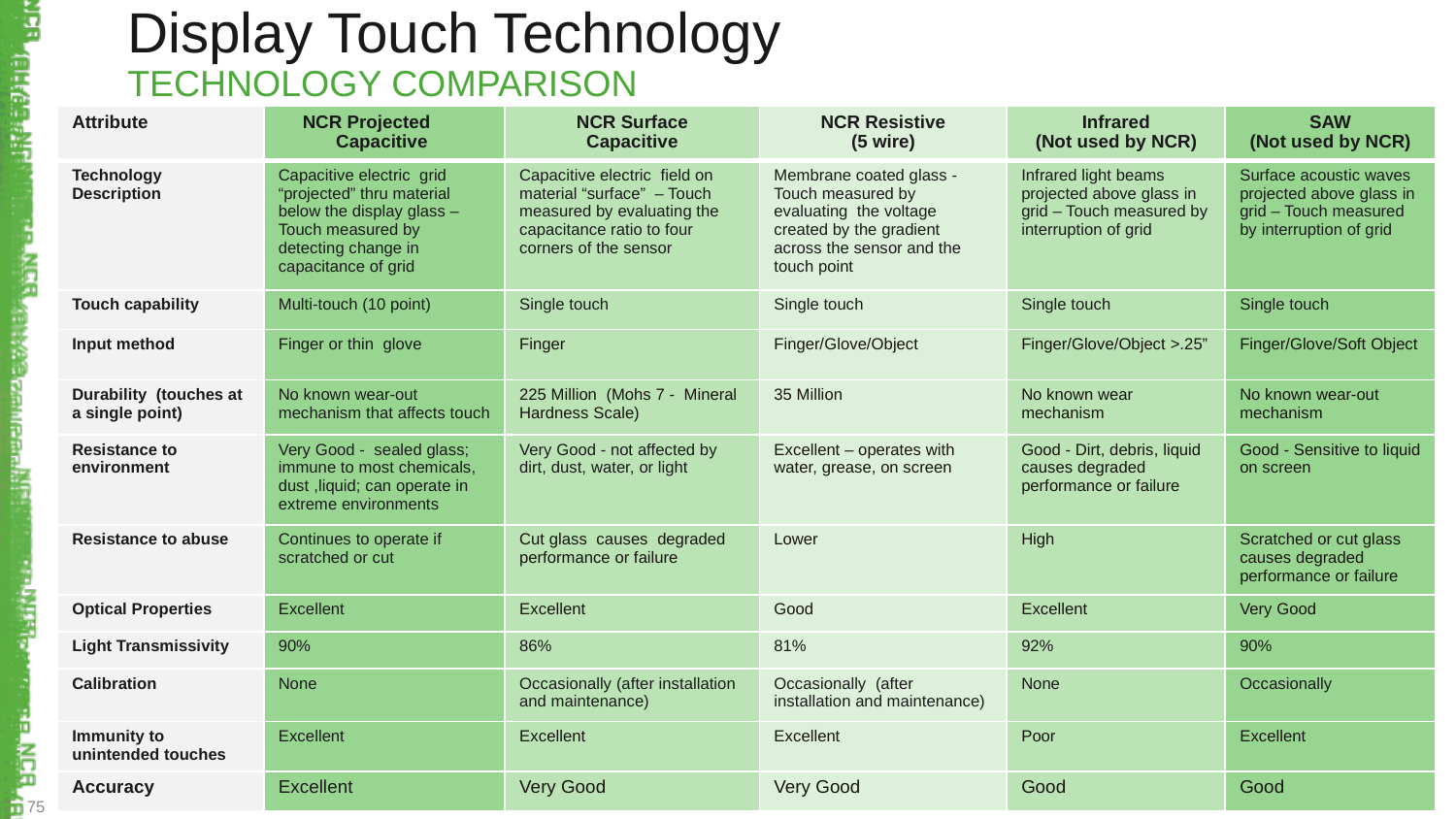

Display Touch Technology
TECHNOLOGY COMPARISON
| Attribute | NCR Projected Capacitive | NCR Surface Capacitive | NCR Resistive (5 wire) | Infrared (Not used by NCR) | SAW (Not used by NCR) |
| --- | --- | --- | --- | --- | --- |
| Technology Description | Capacitive electric grid “projected” thru material below the display glass – Touch measured by detecting change in capacitance of grid | Capacitive electric field on material “surface” – Touch measured by evaluating the capacitance ratio to four corners of the sensor | Membrane coated glass - Touch measured by evaluating the voltage created by the gradient across the sensor and the touch point | Infrared light beams projected above glass in grid – Touch measured by interruption of grid | Surface acoustic waves projected above glass in grid – Touch measured by interruption of grid |
| Touch capability | Multi-touch (10 point) | Single touch | Single touch | Single touch | Single touch |
| Input method | Finger or thin glove | Finger | Finger/Glove/Object | Finger/Glove/Object >.25” | Finger/Glove/Soft Object |
| Durability (touches at a single point) | No known wear-out mechanism that affects touch | 225 Million (Mohs 7 - Mineral Hardness Scale) | 35 Million | No known wear mechanism | No known wear-out mechanism |
| Resistance to environment | Very Good - sealed glass; immune to most chemicals, dust ,liquid; can operate in extreme environments | Very Good - not affected by dirt, dust, water, or light | Excellent – operates with water, grease, on screen | Good - Dirt, debris, liquid causes degraded performance or failure | Good - Sensitive to liquid on screen |
| Resistance to abuse | Continues to operate if scratched or cut | Cut glass causes degraded performance or failure | Lower | High | Scratched or cut glass causes degraded performance or failure |
| Optical Properties | Excellent | Excellent | Good | Excellent | Very Good |
| Light Transmissivity | 90% | 86% | 81% | 92% | 90% |
| Calibration | None | Occasionally (after installation and maintenance) | Occasionally (after installation and maintenance) | None | Occasionally |
| Immunity to unintended touches | Excellent | Excellent | Excellent | Poor | Excellent |
| Accuracy | Excellent | Very Good | Very Good | Good | Good |
75